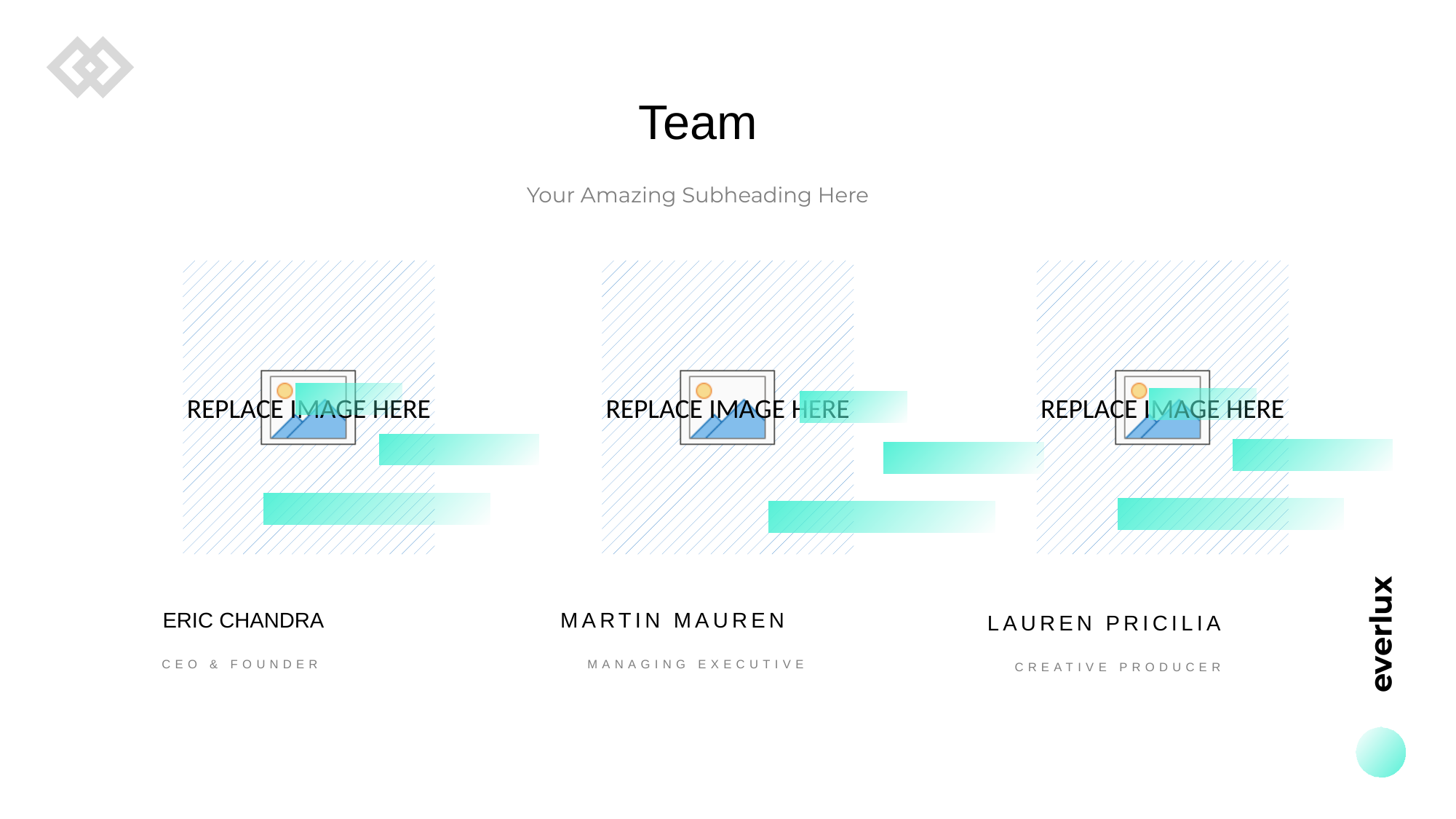

Team
Your Amazing Subheading Here

everlux
ERIC CHANDRA
MARTIN MAUREN
LAUREN PRICILIA
CEO & FOUNDER
MANAGING EXECUTIVE
CREATIVE PRODUCER